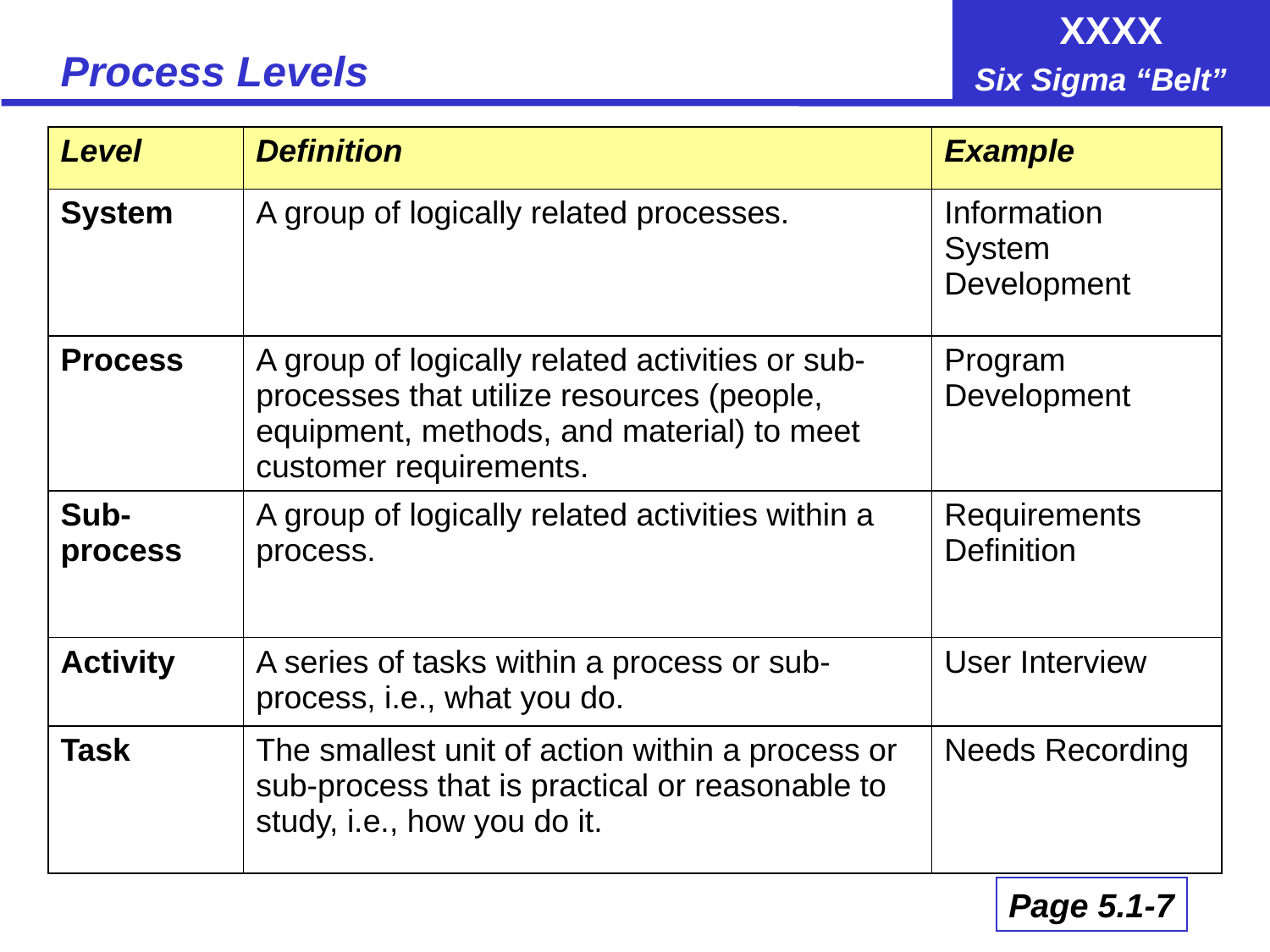

# Process Levels
| Level | Definition | Example |
| --- | --- | --- |
| System | A group of logically related processes. | Information System Development |
| Process | A group of logically related activities or sub-processes that utilize resources (people, equipment, methods, and material) to meet customer requirements. | Program Development |
| Sub-process | A group of logically related activities within a process. | Requirements Definition |
| Activity | A series of tasks within a process or sub-process, i.e., what you do. | User Interview |
| Task | The smallest unit of action within a process or sub-process that is practical or reasonable to study, i.e., how you do it. | Needs Recording |
Page 5.1-7